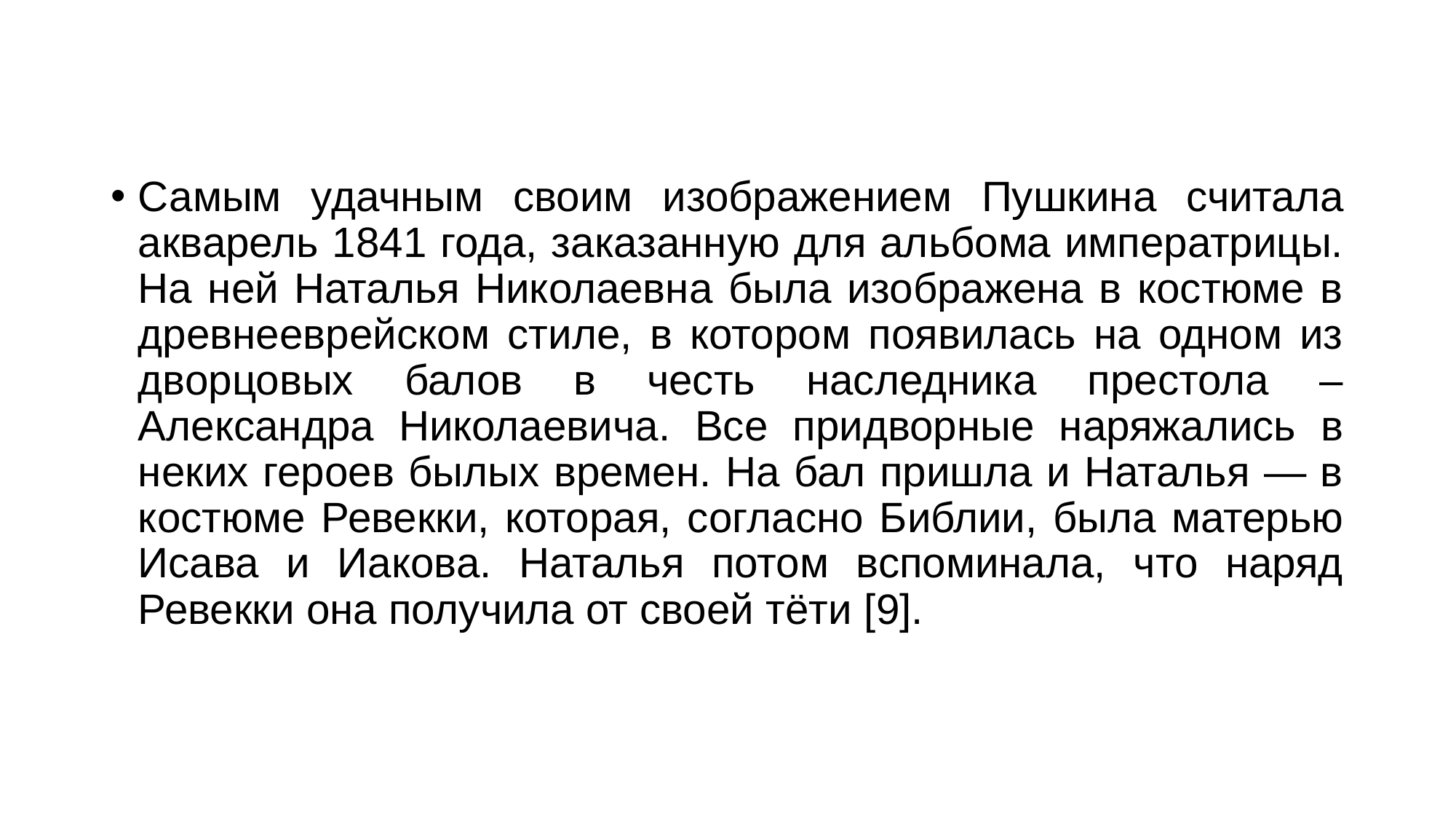

Самым удачным своим изображением Пушкина считала акварель 1841 года, заказанную для альбома императрицы. На ней Наталья Николаевна была изображена в костюме в древнееврейском стиле, в котором появилась на одном из дворцовых балов в честь наследника престола – Александра Николаевича. Все придворные наряжались в неких героев былых времен. На бал пришла и Наталья — в костюме Ревекки, которая, согласно Библии, была матерью Исава и Иакова. Наталья потом вспоминала, что наряд Ревекки она получила от своей тёти [9].